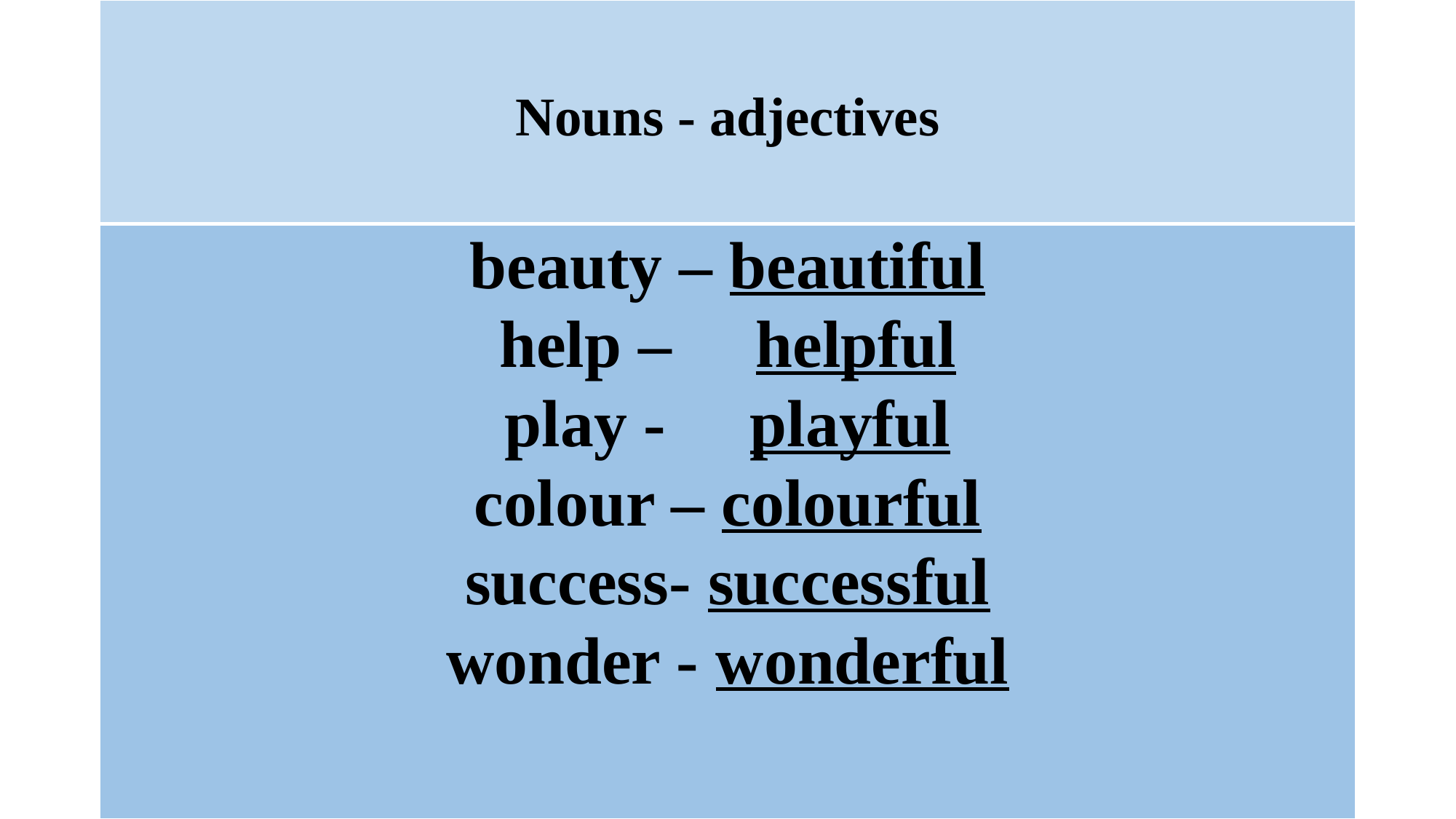

| Nouns - adjectives |
| --- |
| beauty – beautiful help – helpful play - playful colour – colourful success- successful wonder - wonderful |
#